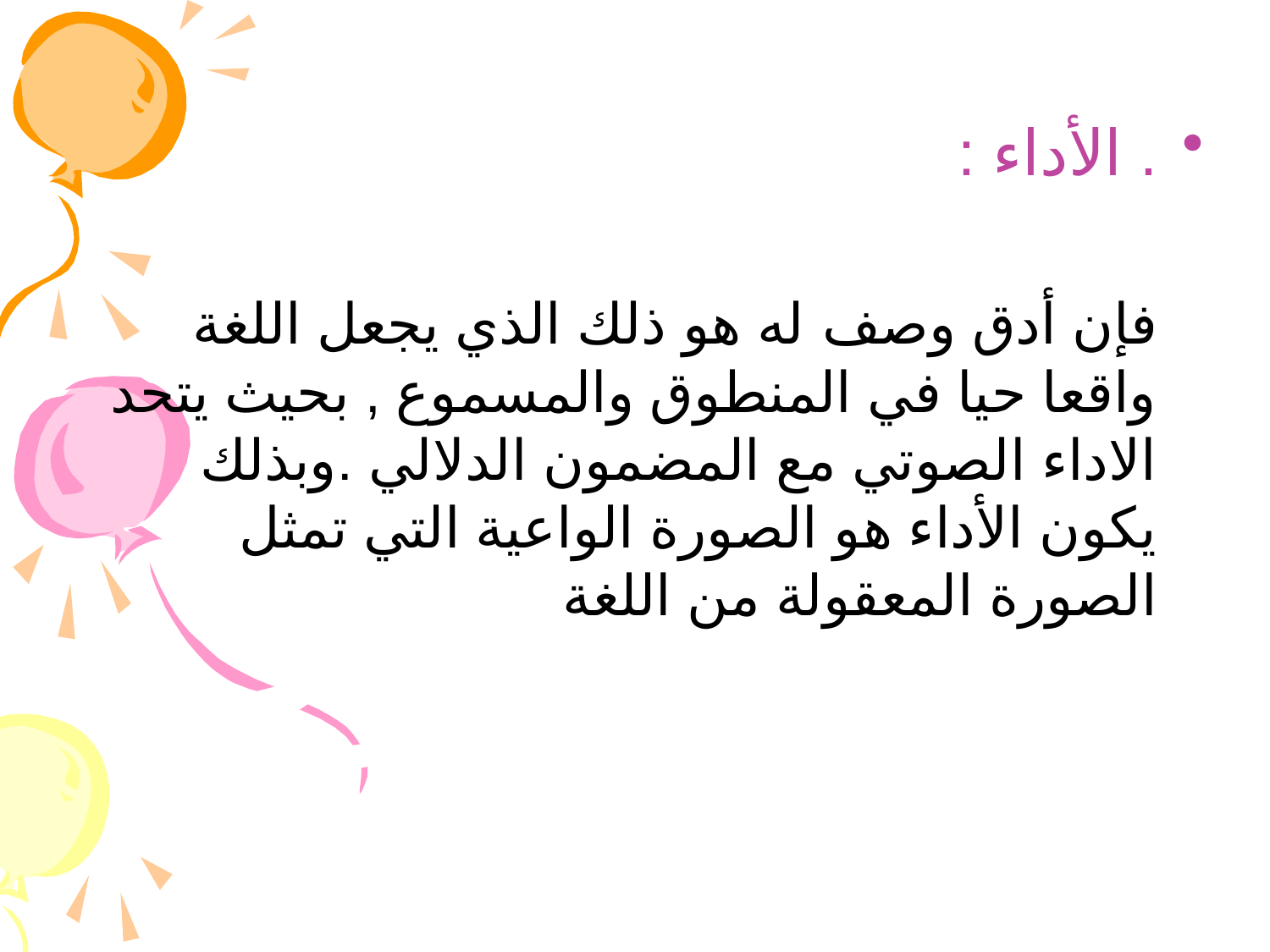

. الأداء :

   فإن أدق وصف له هو ذلك الذي يجعل اللغة واقعا حيا في المنطوق والمسموع , بحيث يتحد الاداء الصوتي مع المضمون الدلالي .وبذلك يكون الأداء هو الصورة الواعية التي تمثل الصورة المعقولة من اللغة